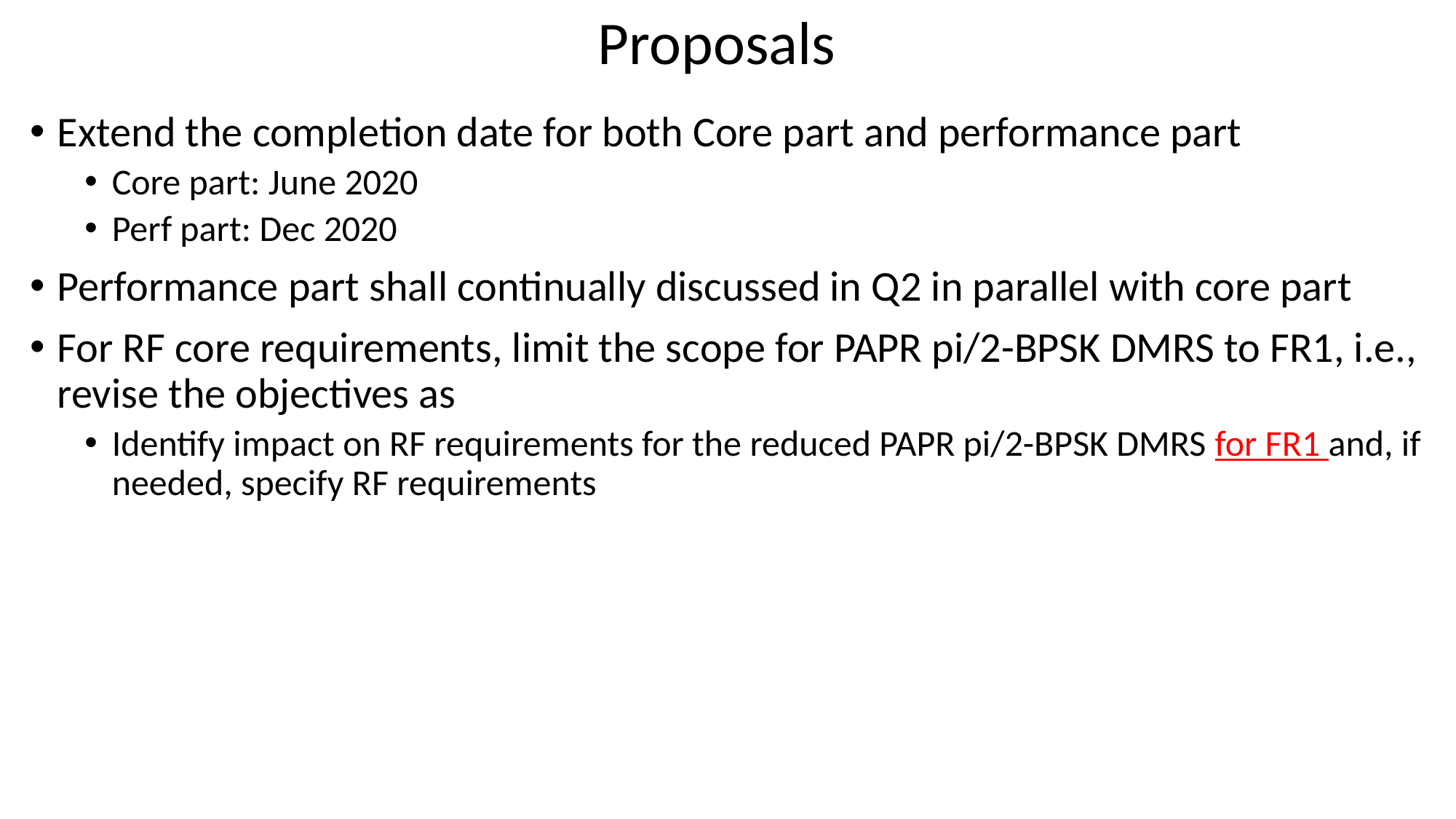

# Proposals
Extend the completion date for both Core part and performance part
Core part: June 2020
Perf part: Dec 2020
Performance part shall continually discussed in Q2 in parallel with core part
For RF core requirements, limit the scope for PAPR pi/2-BPSK DMRS to FR1, i.e., revise the objectives as
Identify impact on RF requirements for the reduced PAPR pi/2-BPSK DMRS for FR1 and, if needed, specify RF requirements